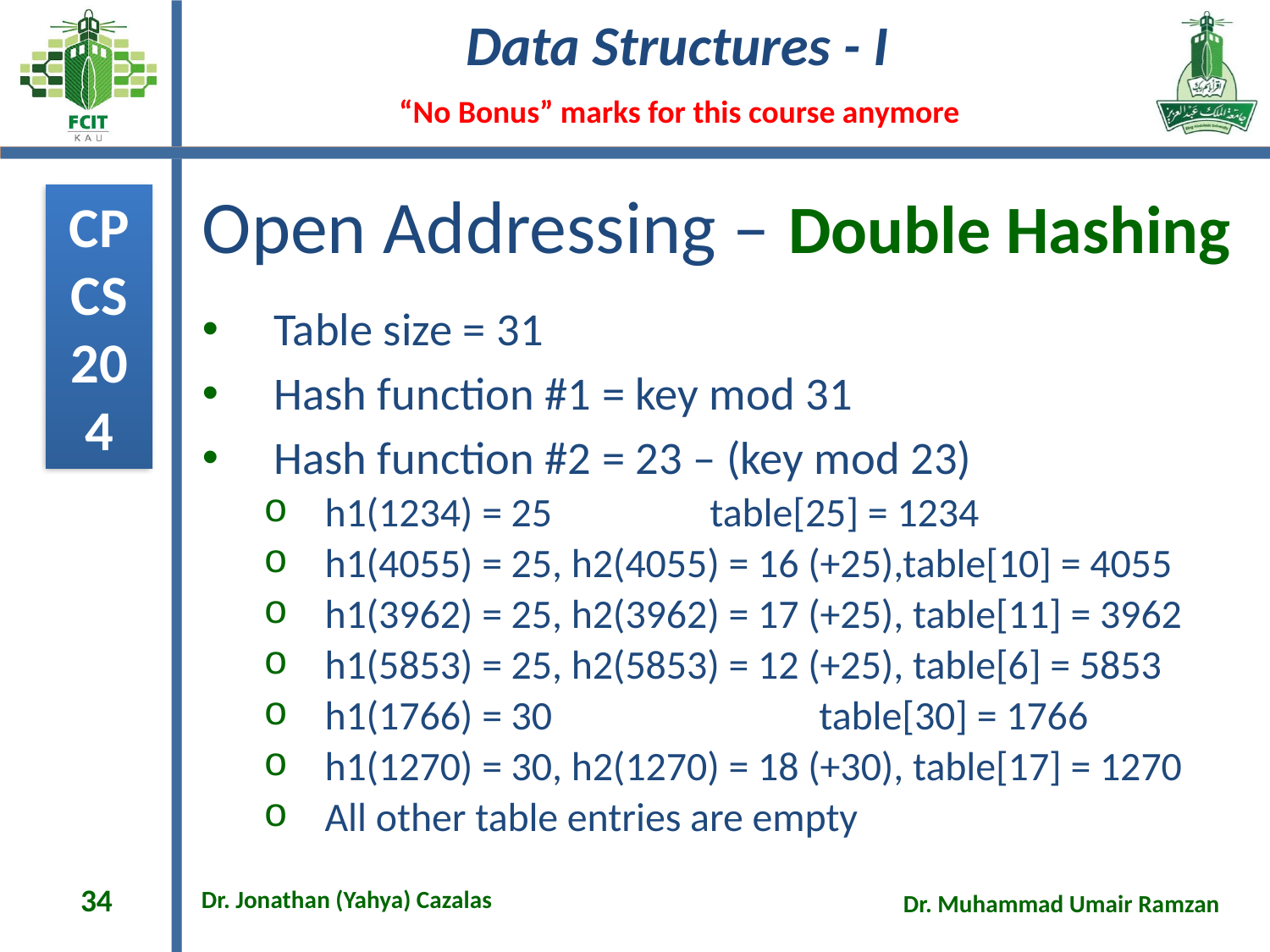

# Open Addressing – Double Hashing
Table size = 31
Hash function #1 = key mod 31
Hash function #2 = 23 – (key mod 23)
h1(1234) = 25		        table[25] = 1234
h1(4055) = 25, h2(4055) = 16 (+25),table[10] = 4055
h1(3962) = 25, h2(3962) = 17 (+25), table[11] = 3962
h1(5853) = 25, h2(5853) = 12 (+25), table[6] = 5853
h1(1766) = 30	                    table[30] = 1766
h1(1270) = 30, h2(1270) = 18 (+30), table[17] = 1270
All other table entries are empty
34